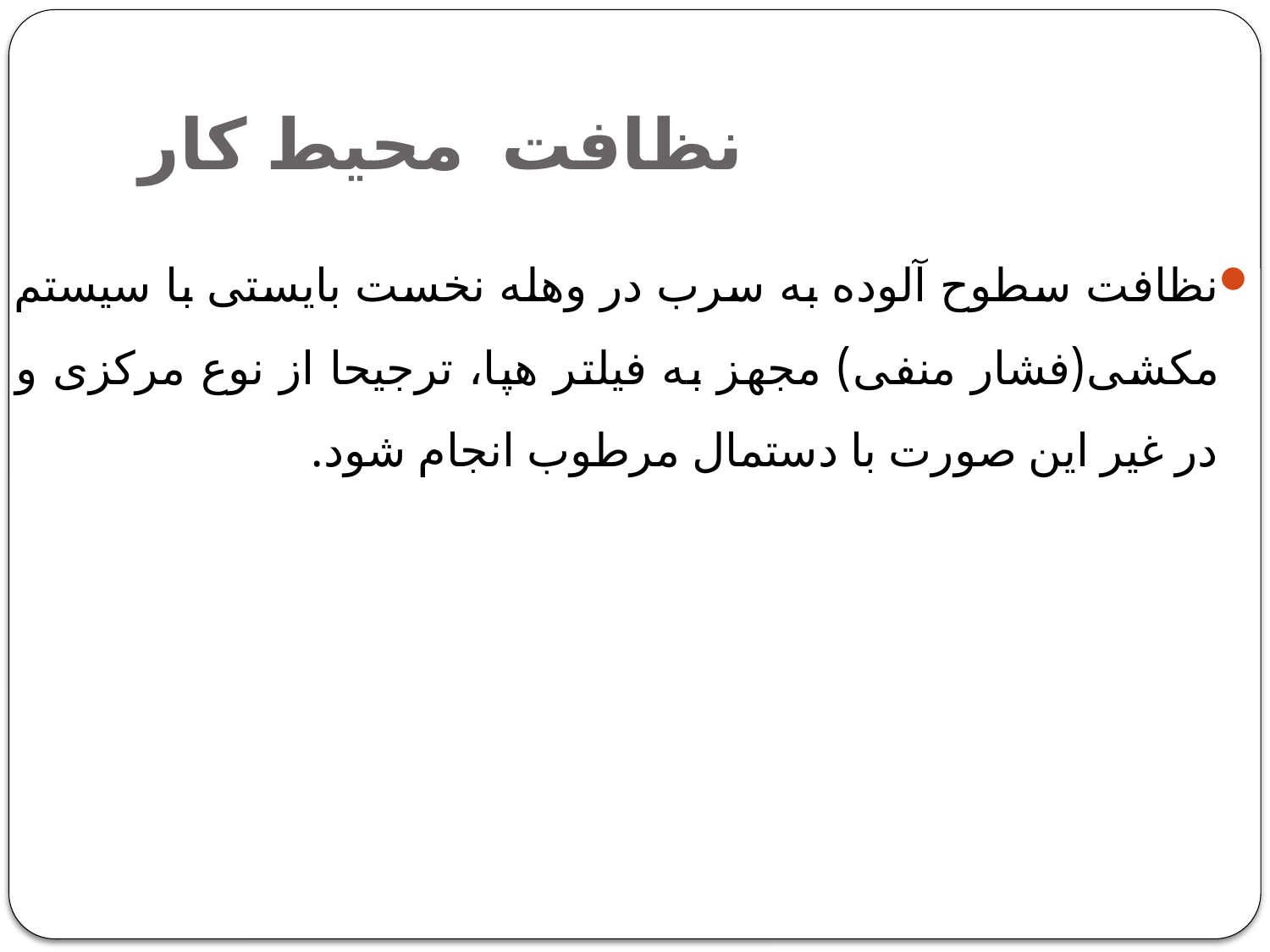

# نظافت  محیط کار
نظافت سطوح آلوده به سرب در وهله نخست بایستی با سیستم مکشی(فشار منفی) مجهز به فیلتر هپا، ترجیحا از نوع مرکزی و در غیر این صورت با دستمال مرطوب انجام شود.